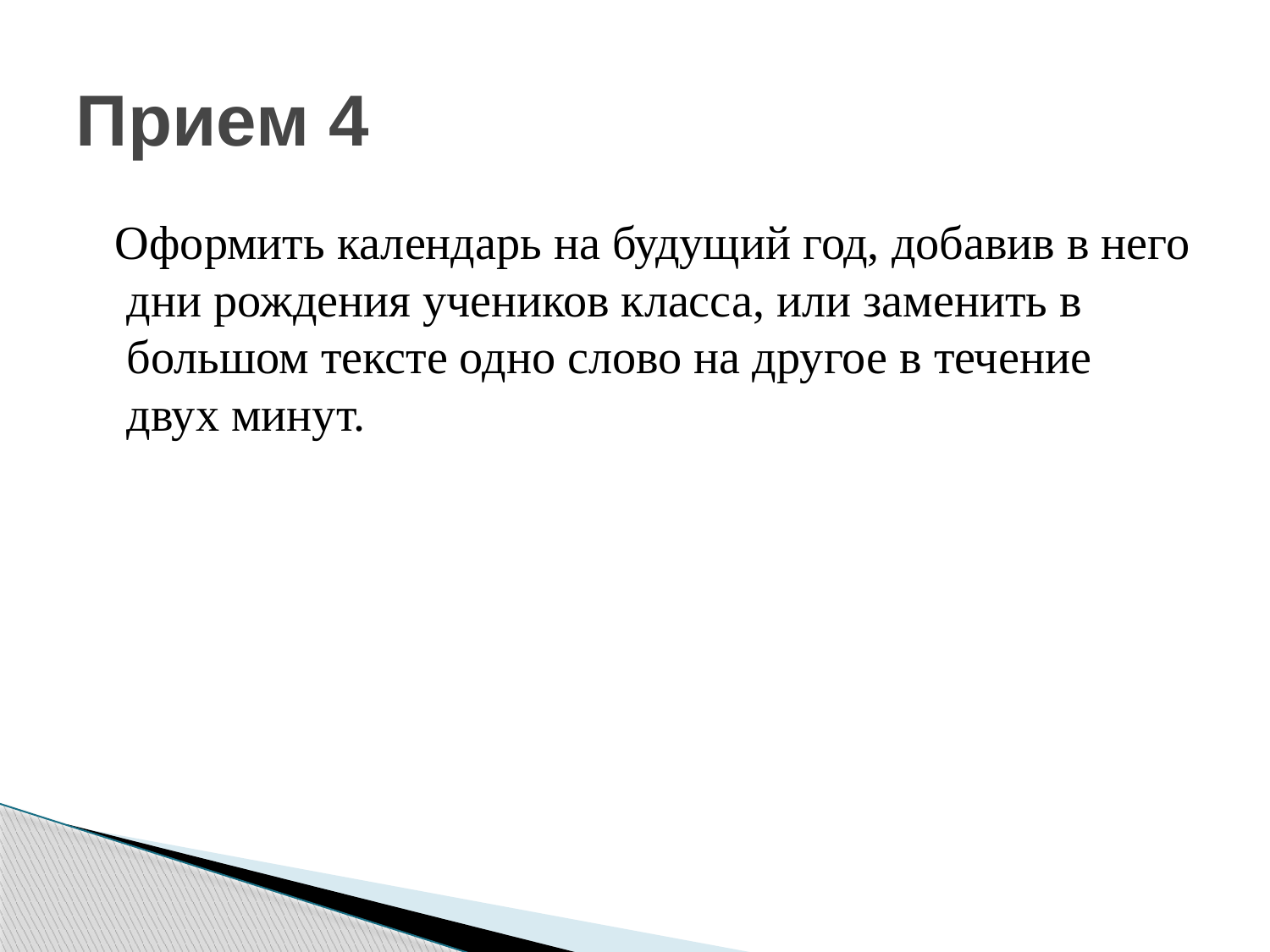

# Прием 4
  Оформить календарь на будущий год, добавив в него дни рождения учеников класса, или заменить в большом тексте одно слово на другое в течение двух минут.